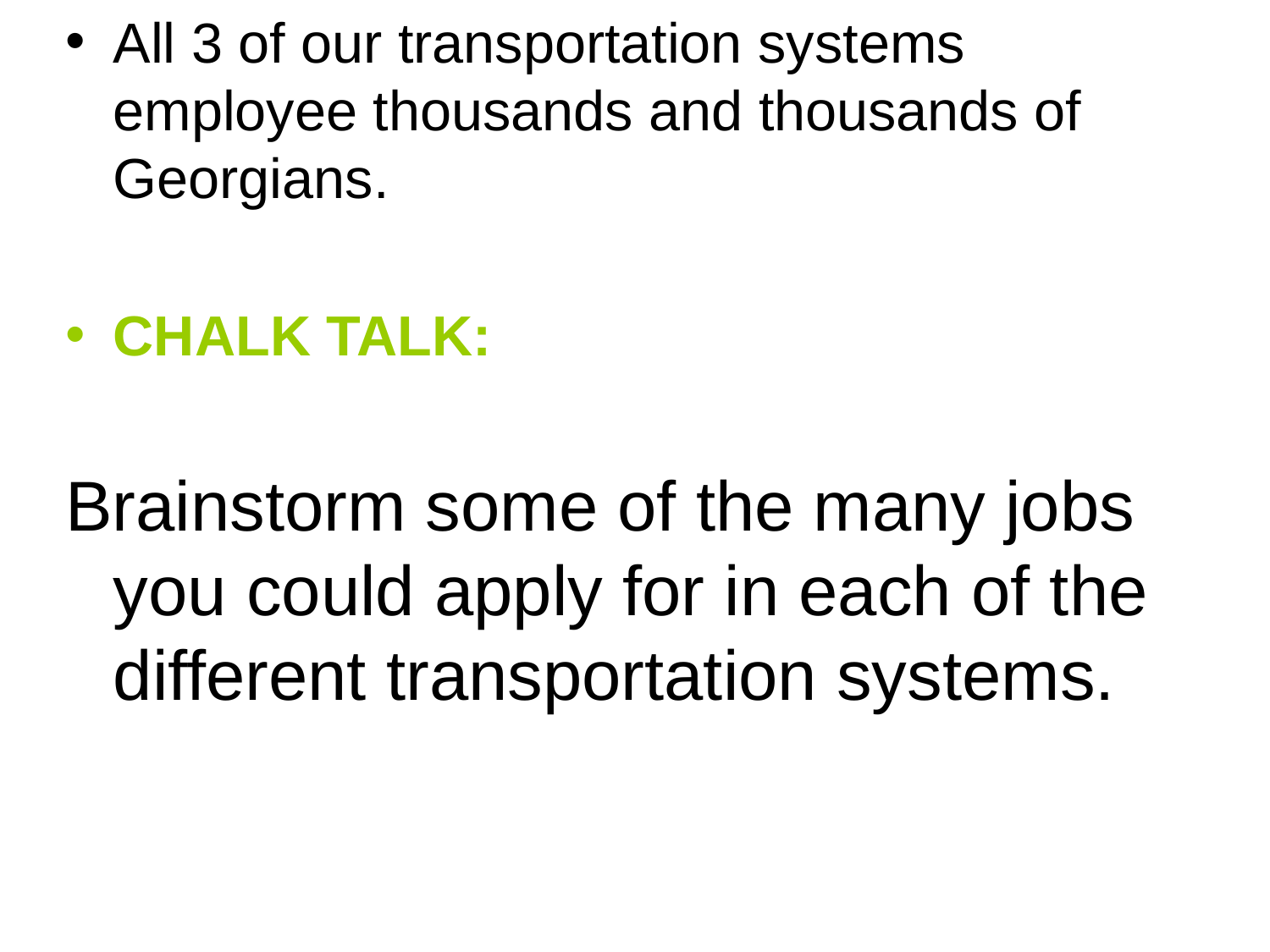

All 3 of our transportation systems employee thousands and thousands of Georgians.

CHALK TALK:

Brainstorm some of the many jobs you could apply for in each of the different transportation systems.